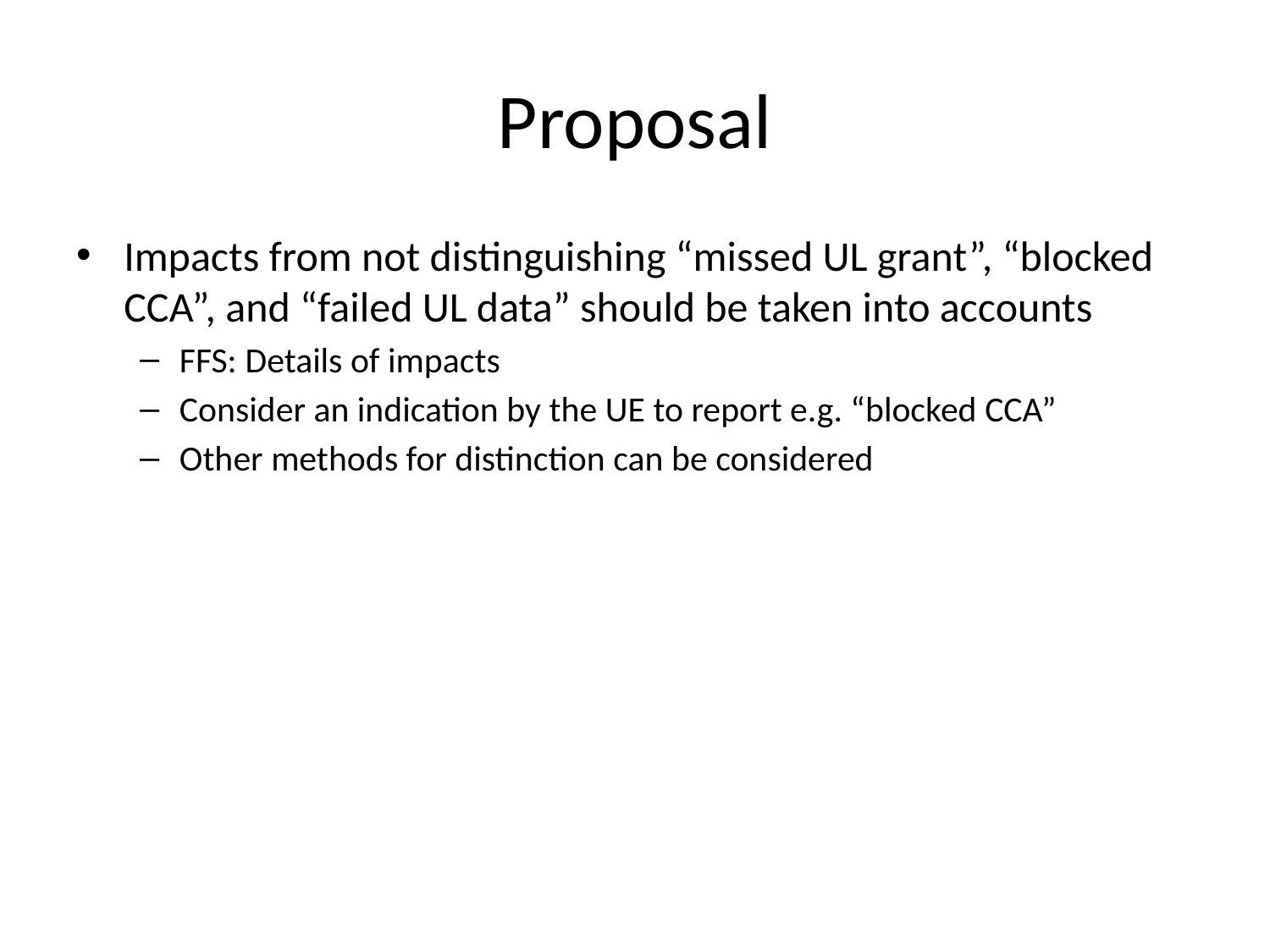

# Proposal
Impacts from not distinguishing “missed UL grant”, “blocked CCA”, and “failed UL data” should be taken into accounts
FFS: Details of impacts
Consider an indication by the UE to report e.g. “blocked CCA”
Other methods for distinction can be considered